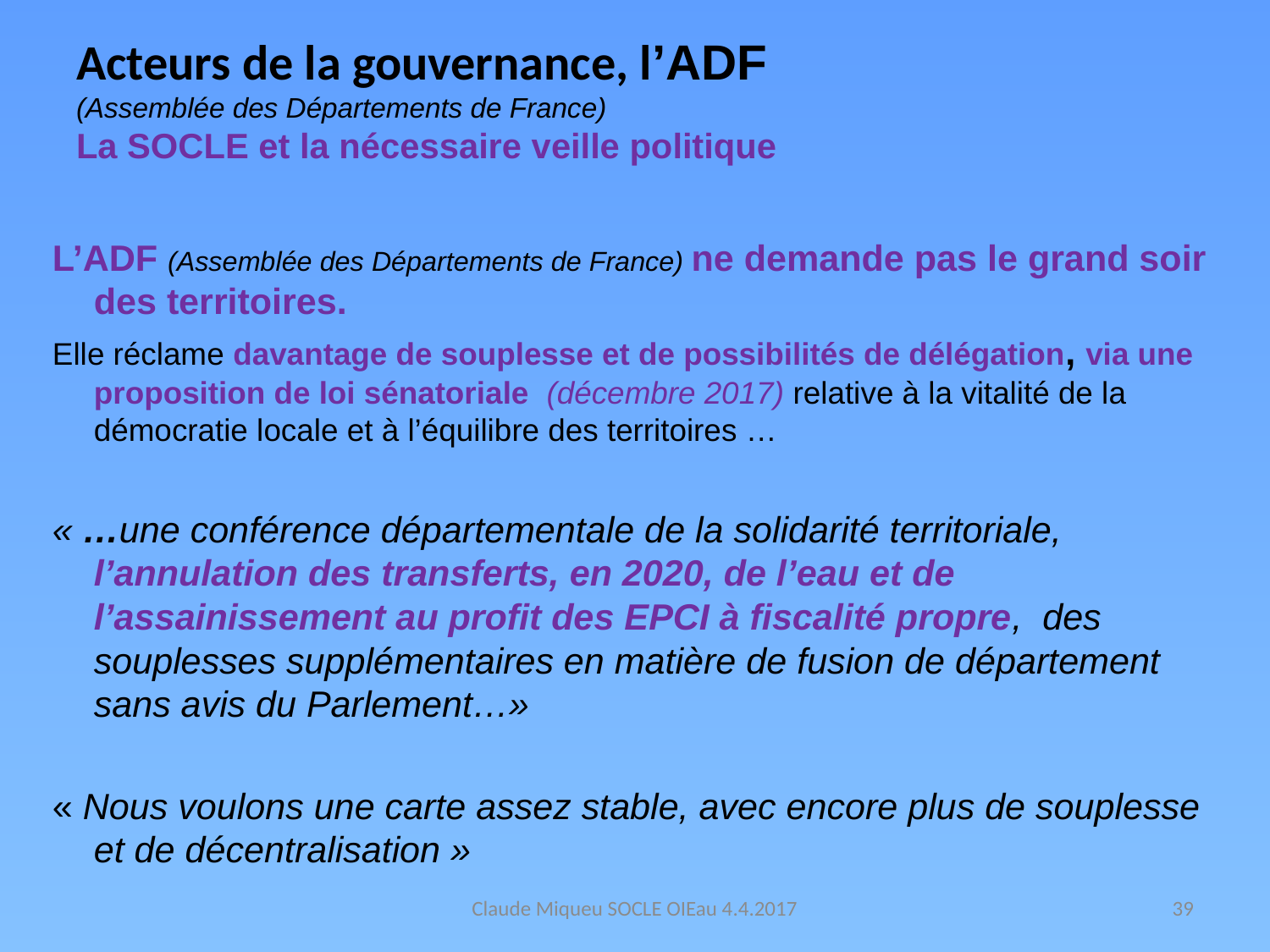

# Acteurs de la gouvernance, l’ADF (Assemblée des Départements de France) La SOCLE et la nécessaire veille politique
L’ADF (Assemblée des Départements de France) ne demande pas le grand soir des territoires.
Elle réclame davantage de souplesse et de possibilités de délégation, via une proposition de loi sénatoriale  (décembre 2017) relative à la vitalité de la démocratie locale et à l’équilibre des territoires …

« …une conférence départementale de la solidarité territoriale, l’annulation des transferts, en 2020, de l’eau et de l’assainissement au profit des EPCI à fiscalité propre,  des souplesses supplémentaires en matière de fusion de département sans avis du Parlement…»

« Nous voulons une carte assez stable, avec encore plus de souplesse et de décentralisation »

Claude Miqueu SOCLE OIEau 4.4.2017
39